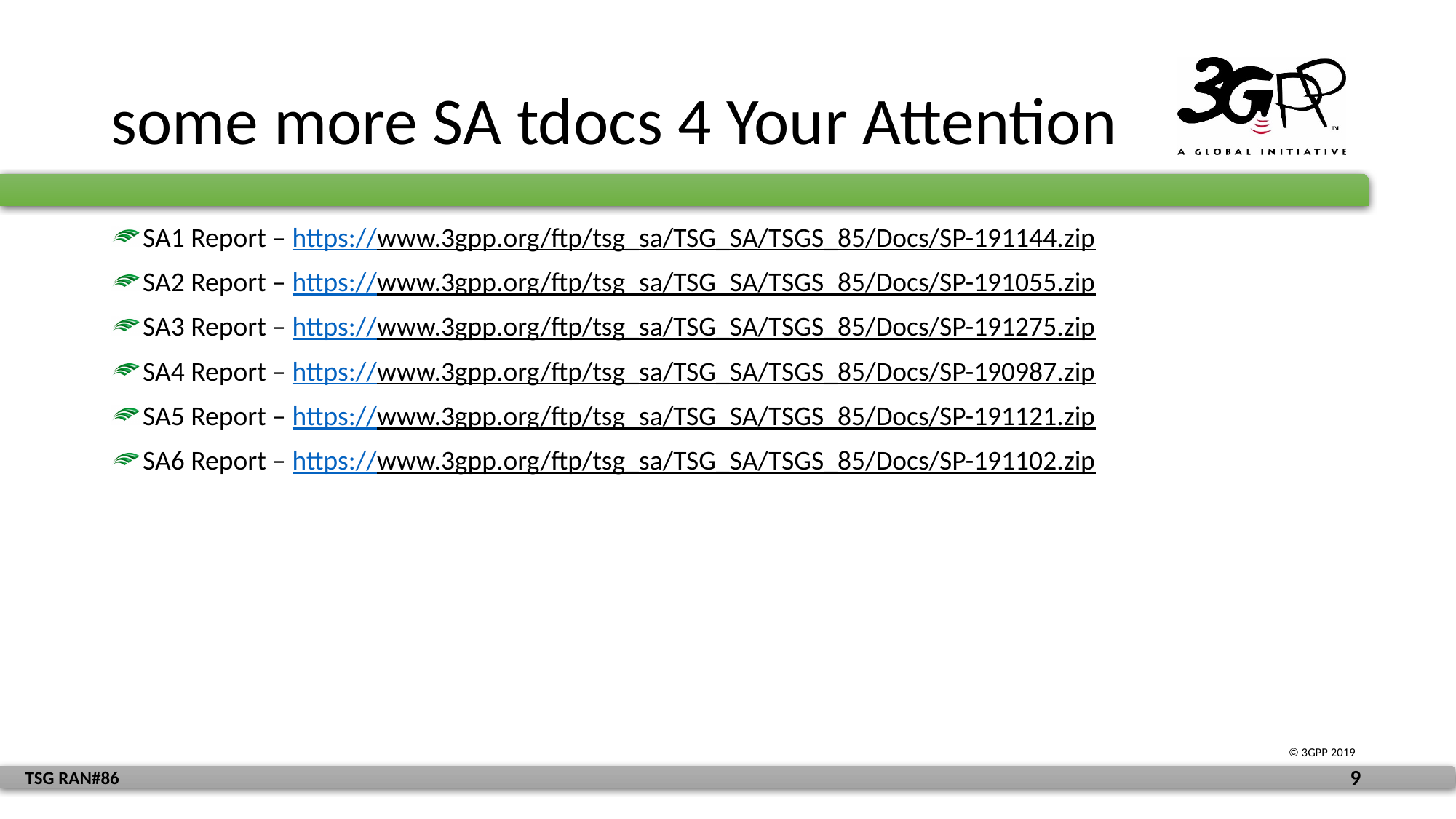

# some more SA tdocs 4 Your Attention
SA1 Report – https://www.3gpp.org/ftp/tsg_sa/TSG_SA/TSGS_85/Docs/SP-191144.zip
SA2 Report – https://www.3gpp.org/ftp/tsg_sa/TSG_SA/TSGS_85/Docs/SP-191055.zip
SA3 Report – https://www.3gpp.org/ftp/tsg_sa/TSG_SA/TSGS_85/Docs/SP-191275.zip
SA4 Report – https://www.3gpp.org/ftp/tsg_sa/TSG_SA/TSGS_85/Docs/SP-190987.zip
SA5 Report – https://www.3gpp.org/ftp/tsg_sa/TSG_SA/TSGS_85/Docs/SP-191121.zip
SA6 Report – https://www.3gpp.org/ftp/tsg_sa/TSG_SA/TSGS_85/Docs/SP-191102.zip